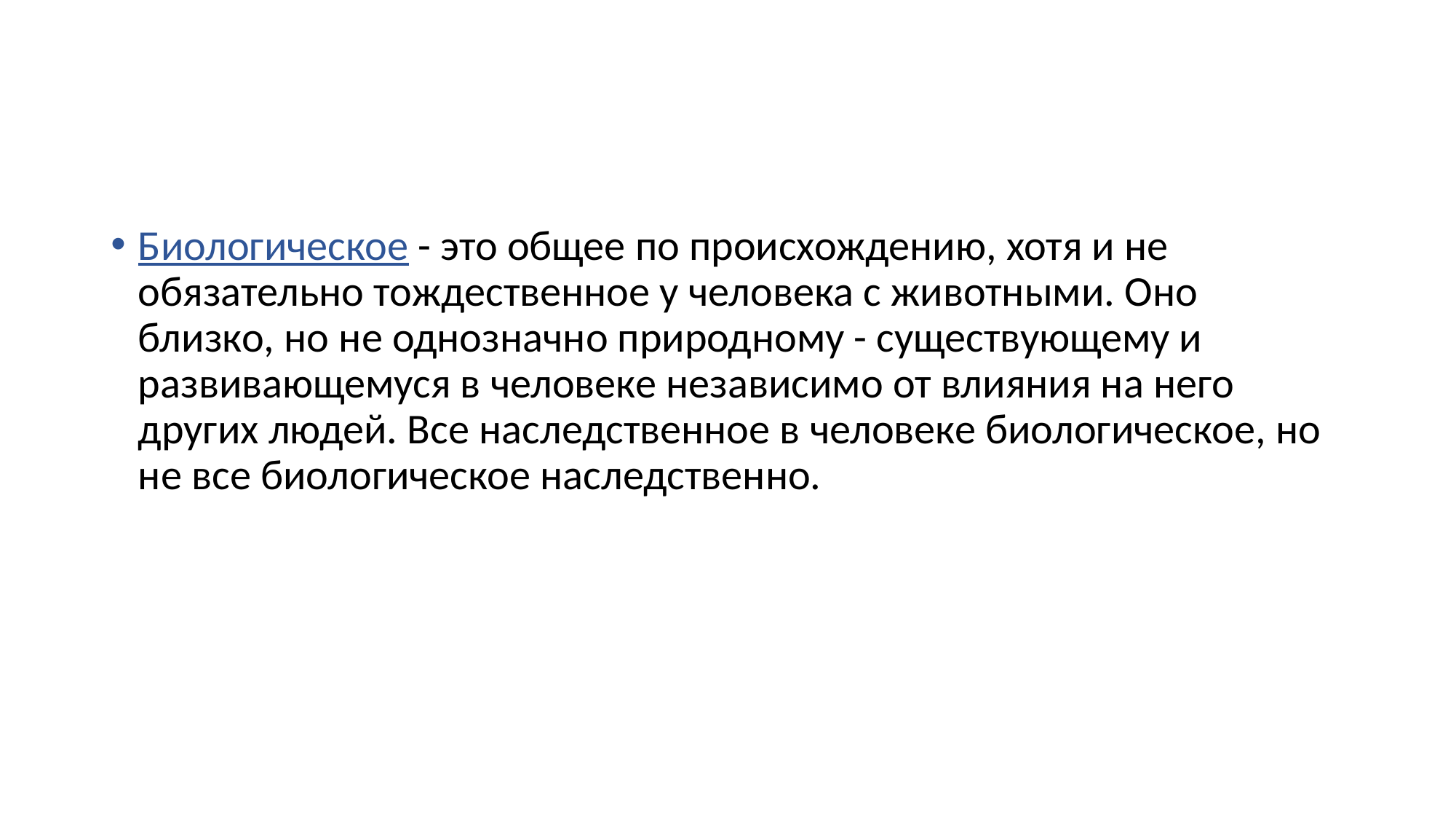

#
Биологическое - это общее по происхождению, хотя и не обязательно тождественное у человека с животными. Оно близко, но не однозначно природному - существующему и развивающемуся в человеке независимо от влияния на него других людей. Все наследственное в человеке биологическое, но не все биологическое наследственно.